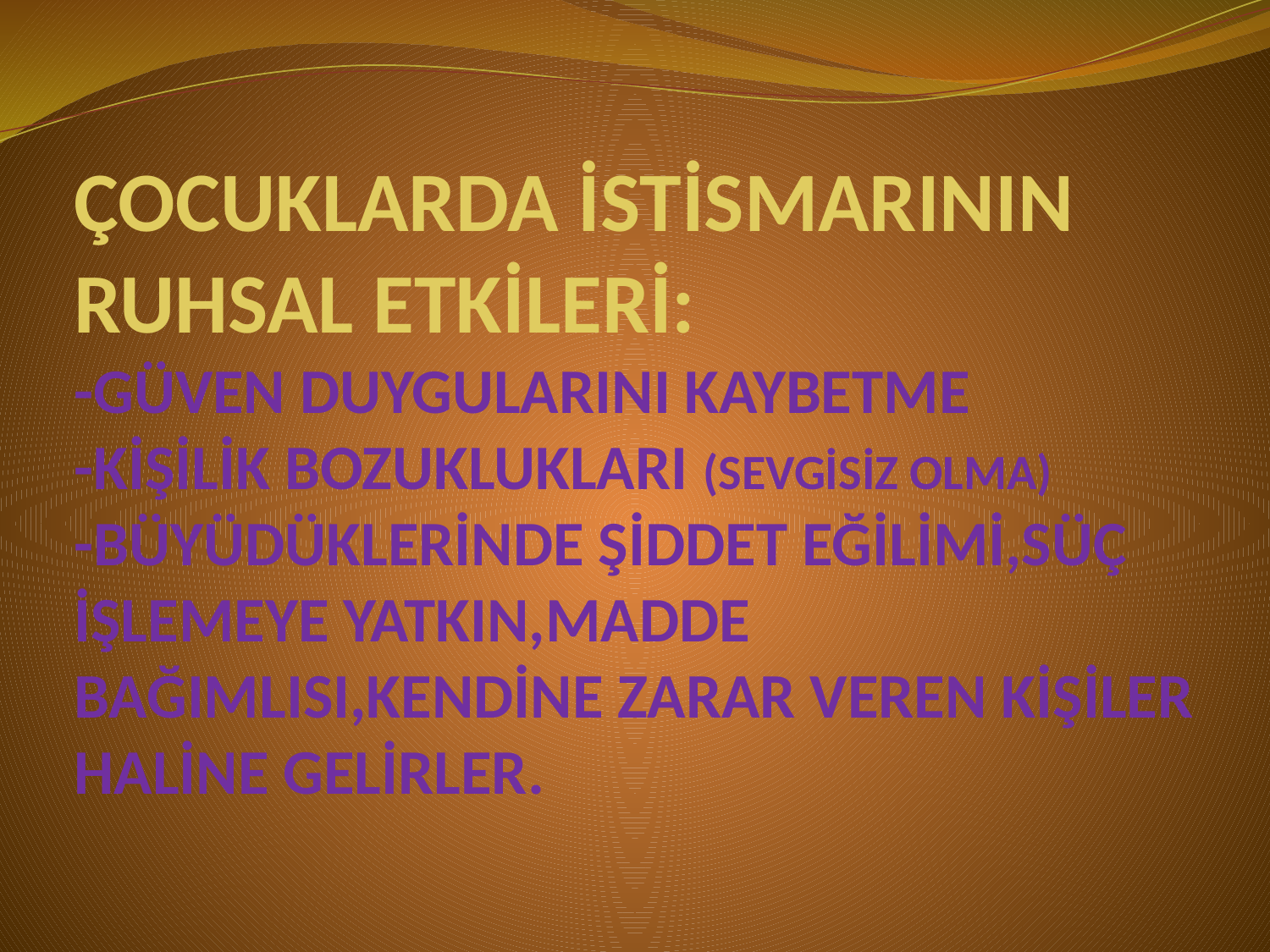

# ÇOCUKLARDA İSTİSMARININ RUHSAL ETKİLERİ: -GÜVEN DUYGULARINI KAYBETME -KİŞİLİK BOZUKLUKLARI (SEVGİSİZ OLMA) -BÜYÜDÜKLERİNDE ŞİDDET EĞİLİMİ,SÜÇ İŞLEMEYE YATKIN,MADDE BAĞIMLISI,KENDİNE ZARAR VEREN KİŞİLER HALİNE GELİRLER.